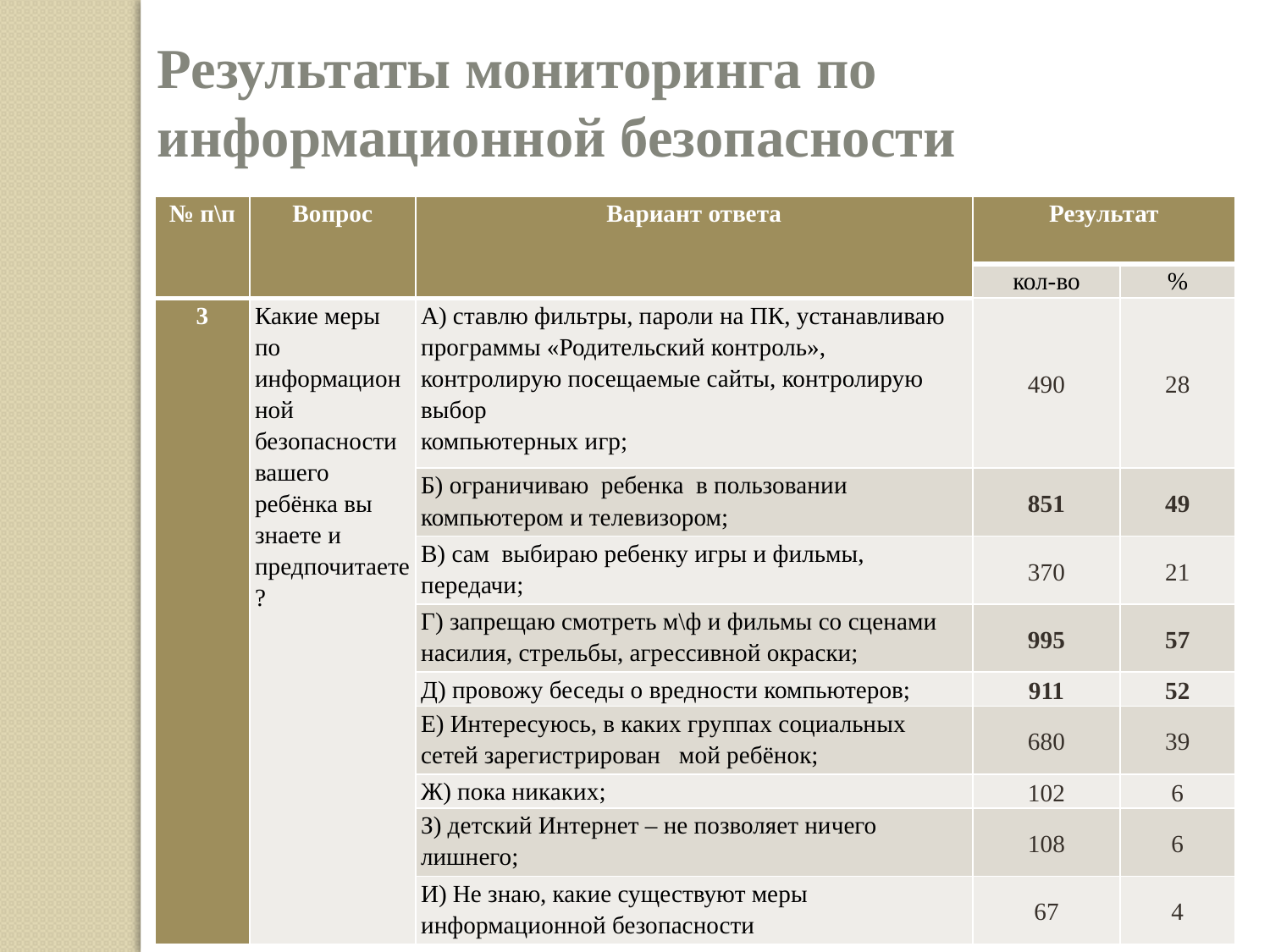

Результаты мониторинга по информационной безопасности
| № п\п | Вопрос | Вариант ответа | Результат |  |
| --- | --- | --- | --- | --- |
|  |  |  | кол-во | % |
| 3 | Какие меры по информационной безопасности вашего ребёнка вы знаете и предпочитаете? | А) ставлю фильтры, пароли на ПК, устанавливаю программы «Родительский контроль», контролирую посещаемые сайты, контролирую выбор  компьютерных игр; | 490 | 28 |
|  |  | Б) ограничиваю ребенка в пользовании компьютером и телевизором; | 851 | 49 |
|  |  | В) сам выбираю ребенку игры и фильмы, передачи; | 370 | 21 |
|  |  | Г) запрещаю смотреть м\ф и фильмы со сценами насилия, стрельбы, агрессивной окраски; | 995 | 57 |
|  |  | Д) провожу беседы о вредности компьютеров; | 911 | 52 |
|  |  | Е) Интересуюсь, в каких группах социальных сетей зарегистрирован   мой ребёнок; | 680 | 39 |
|  |  | Ж) пока никаких; | 102 | 6 |
|  |  | З) детский Интернет – не позволяет ничего лишнего; | 108 | 6 |
|  |  | И) Не знаю, какие существуют меры информационной безопасности | 67 | 4 |